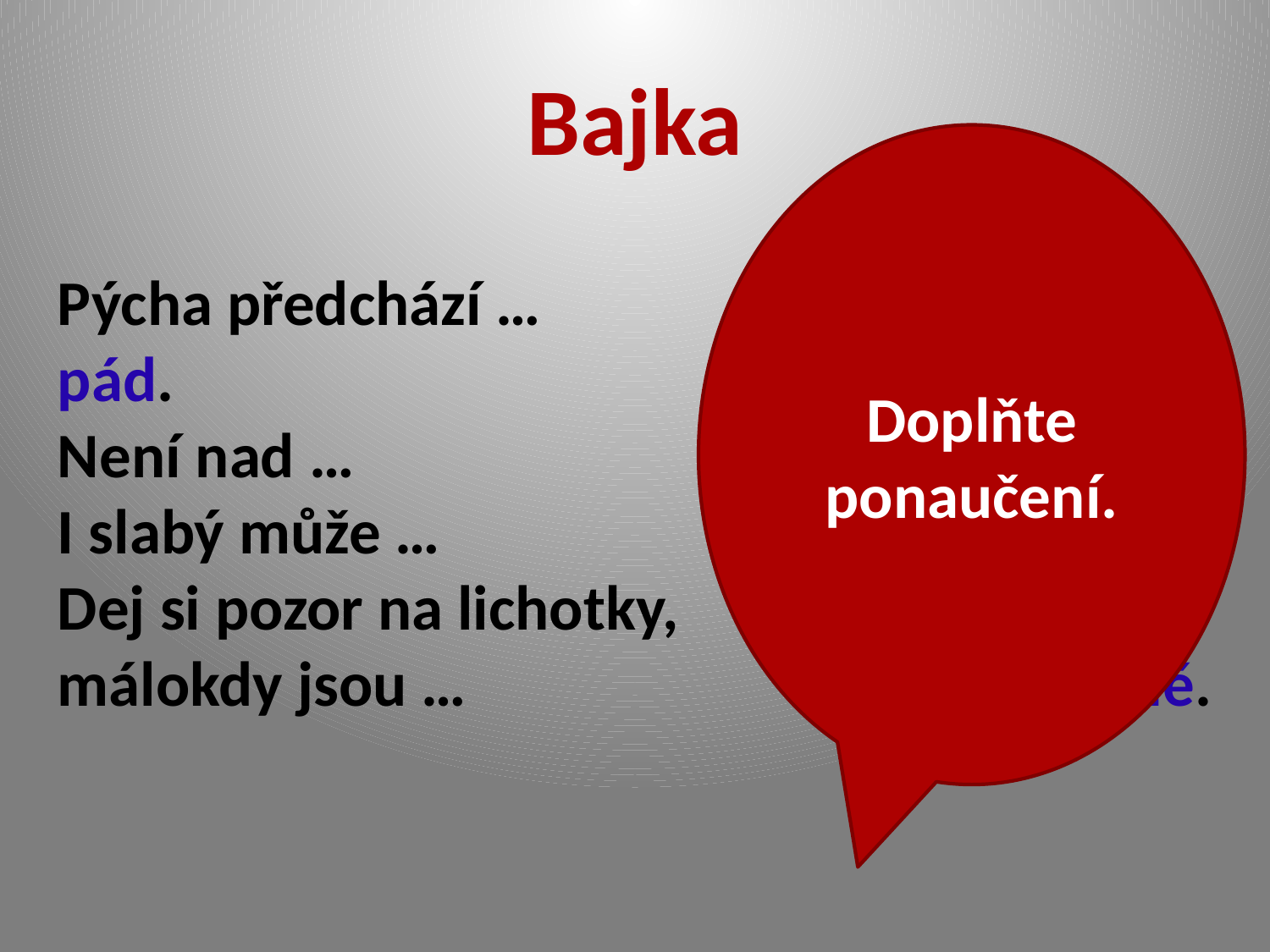

# Bajka
Doplňte ponaučení.
Pýcha předchází …                                        pád.
Není nad …                                           chytrost.
I slabý může …                        pomoci silnému.
Dej si pozor na lichotky,
málokdy jsou …                        myšleny vážně.